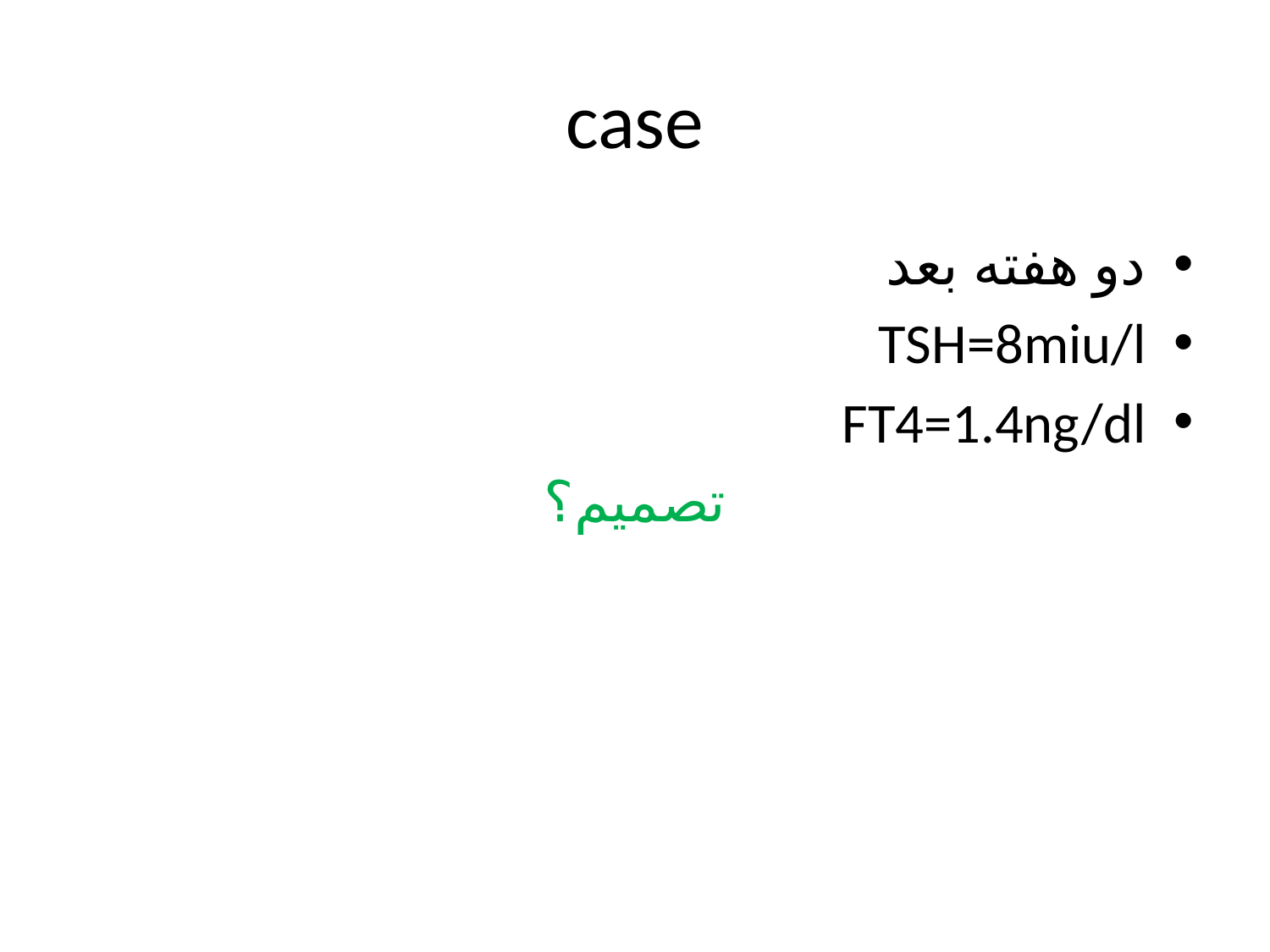

# case
دو هفته بعد
TSH=8miu/l
FT4=1.4ng/dl
تصمیم؟